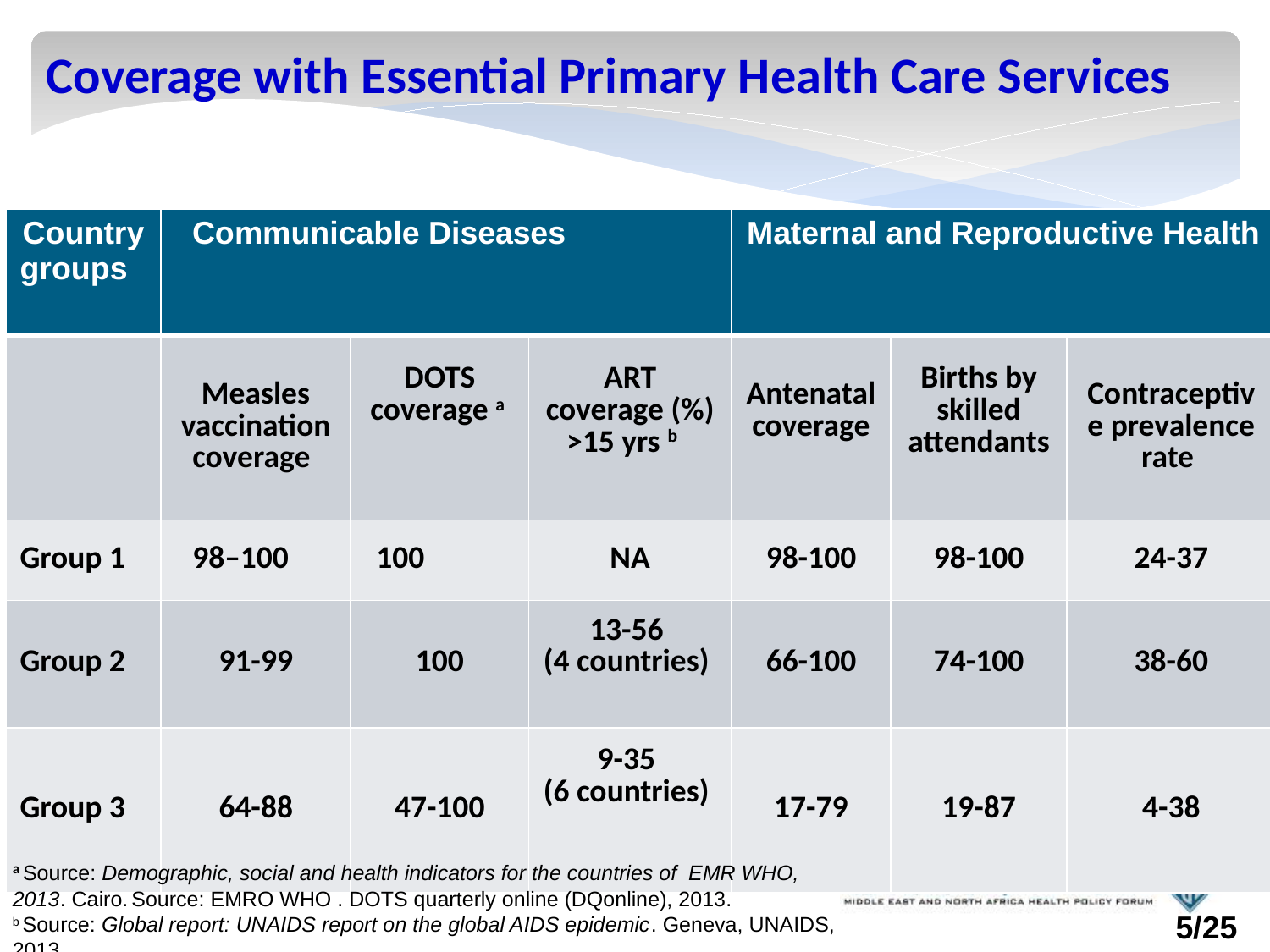

Coverage with Essential Primary Health Care Services

| Country groups | Communicable Diseases |  |  | Maternal and Reproductive Health |  |  |
| --- | --- | --- | --- | --- | --- | --- |
|  | Measles vaccination coverage | DOTS coverage a | ART coverage (%) >15 yrs b | Antenatal coverage | Births by skilled attendants | Contraceptive prevalence rate |
| Group 1 | 98–100 | 100 | NA | 98-100 | 98-100 | 24-37 |
| Group 2 | 91-99 | 100 | 13-56 (4 countries) | 66-100 | 74-100 | 38-60 |
| Group 3 | 64-88 | 47-100 | 9-35 (6 countries) | 17-79 | 19-87 | 4-38 |
a Source: Demographic, social and health indicators for the countries of  EMR WHO, 2013. Cairo. Source: EMRO WHO . DOTS quarterly online (DQonline), 2013.
b Source: Global report: UNAIDS report on the global AIDS epidemic. Geneva, UNAIDS, 2013.
5/25